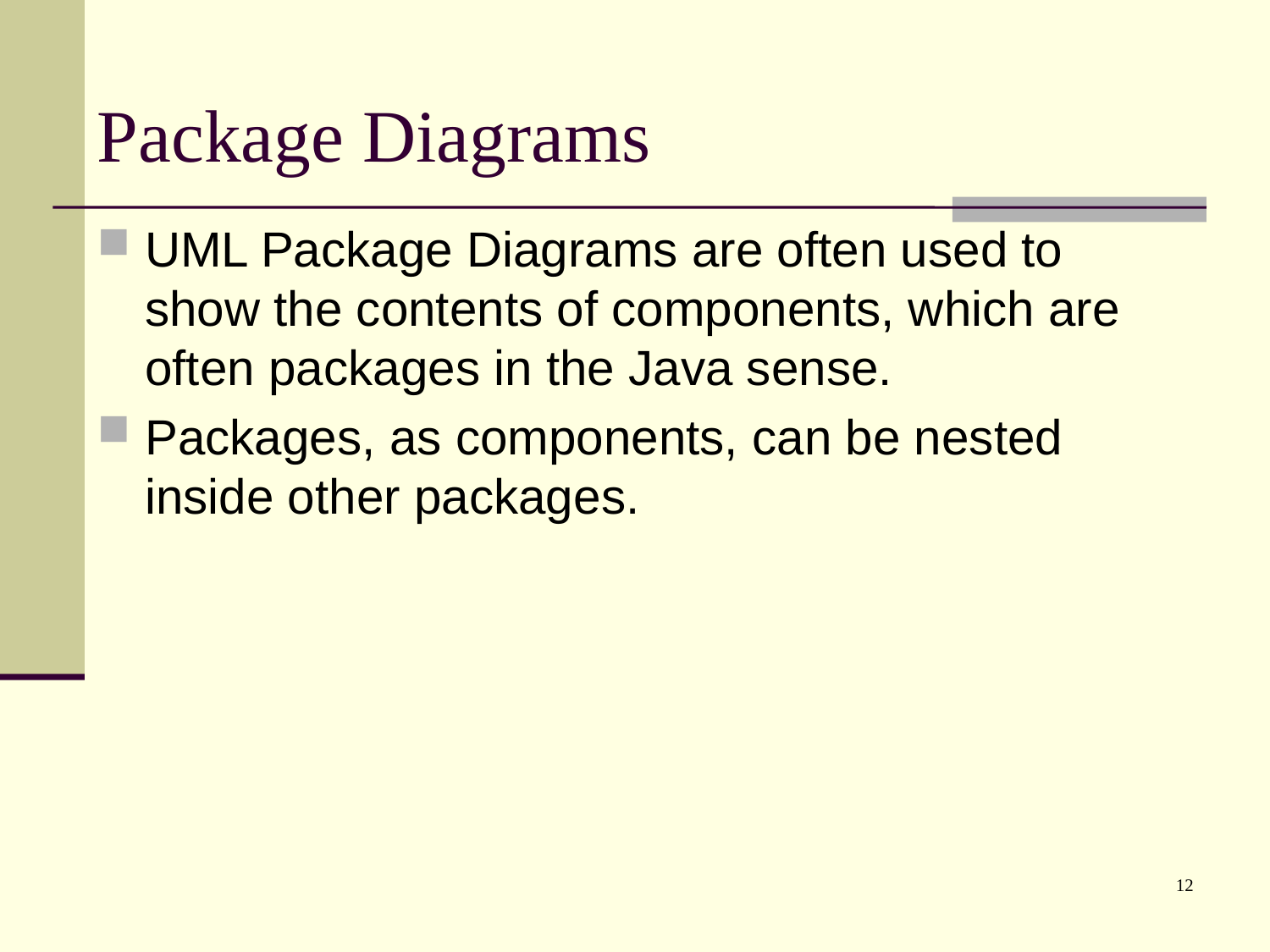

# Package Diagrams
UML Package Diagrams are often used to show the contents of components, which are often packages in the Java sense.
Packages, as components, can be nested inside other packages.
12